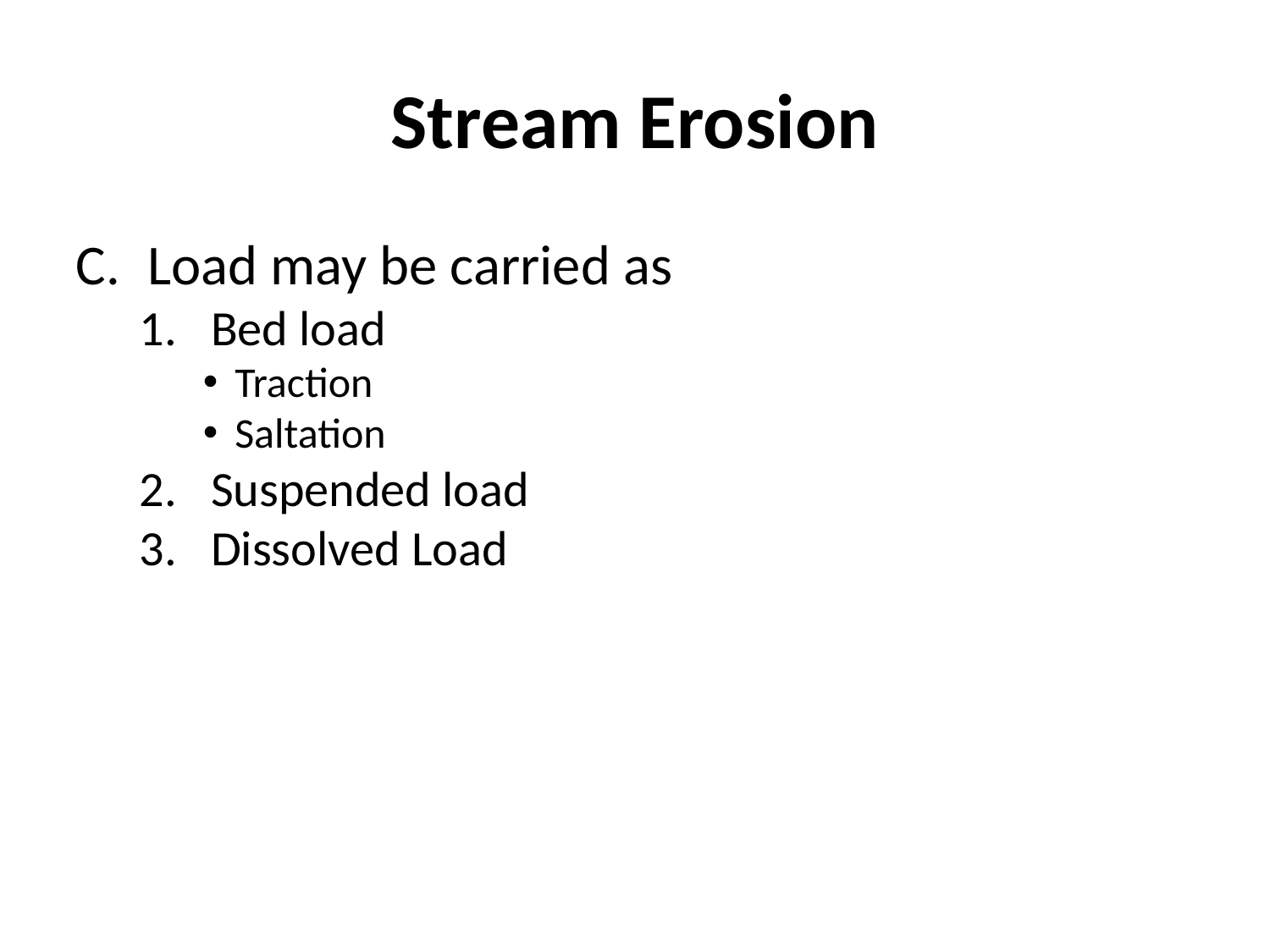

Stream Erosion
Load may be carried as
Bed load
Traction
Saltation
Suspended load
Dissolved Load